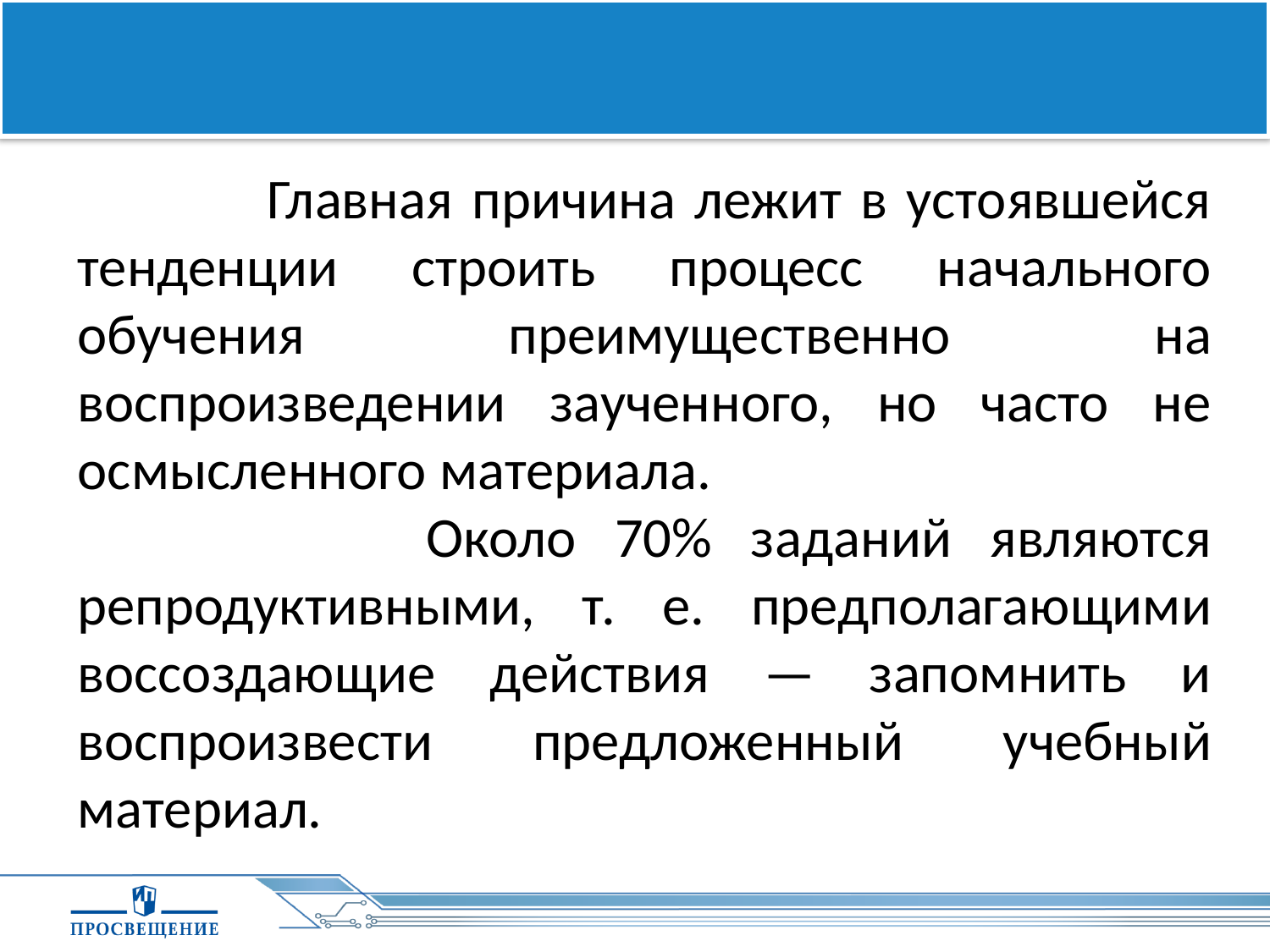

Главная причина лежит в устоявшейся тенденции строить процесс начального обучения преимущественно на воспроизведении заученного, но часто не осмысленного материала.
         Около 70% заданий являются репродуктивными, т. е. предполагающими воссоздающие действия — запомнить и воспроизвести предложенный учебный материал.